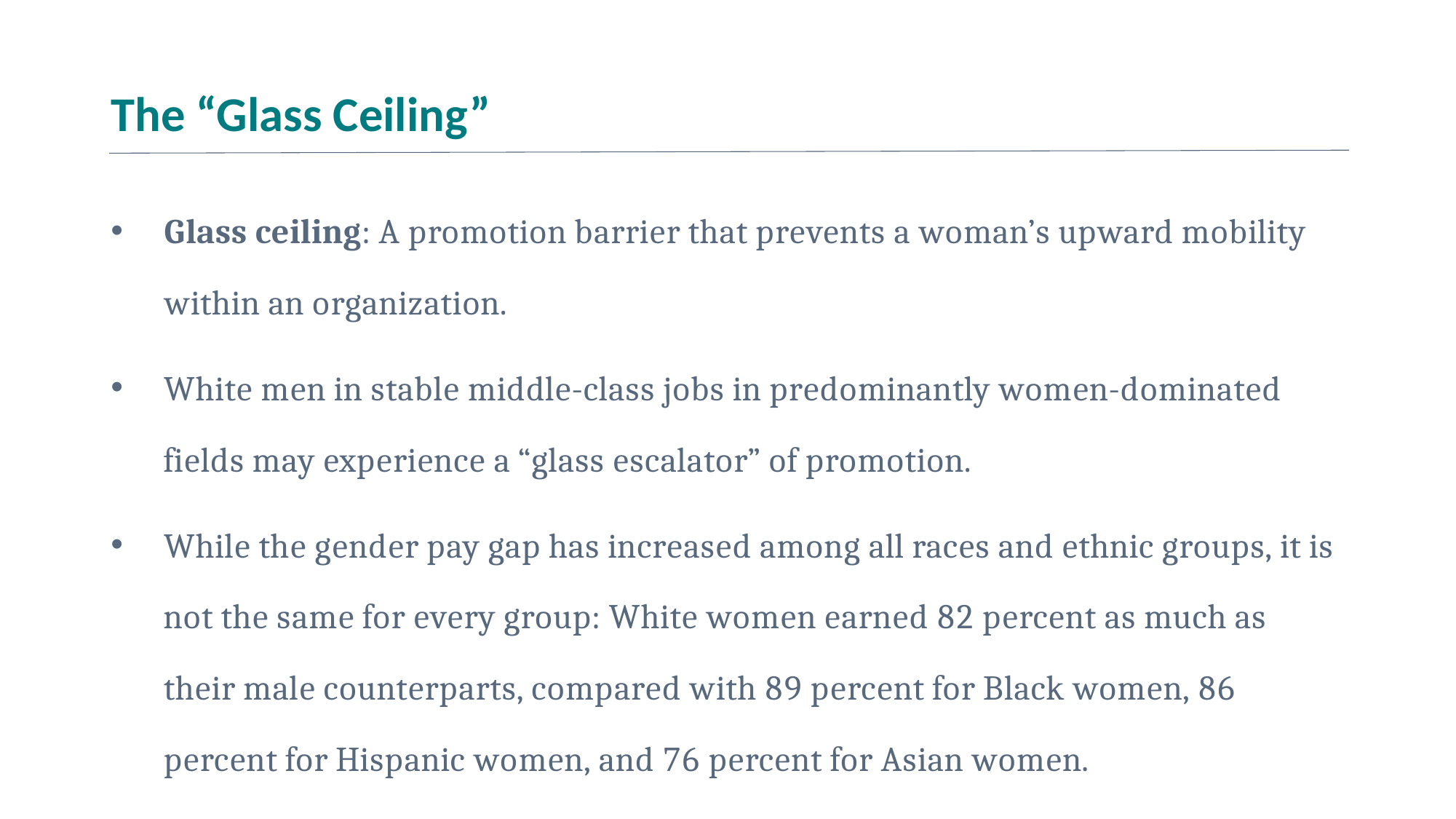

# The “Glass Ceiling”
Glass ceiling: A promotion barrier that prevents a woman’s upward mobility within an organization.
White men in stable middle-class jobs in predominantly women-dominated fields may experience a “glass escalator” of promotion.
While the gender pay gap has increased among all races and ethnic groups, it is not the same for every group: White women earned 82 percent as much as their male counterparts, compared with 89 percent for Black women, 86 percent for Hispanic women, and 76 percent for Asian women.